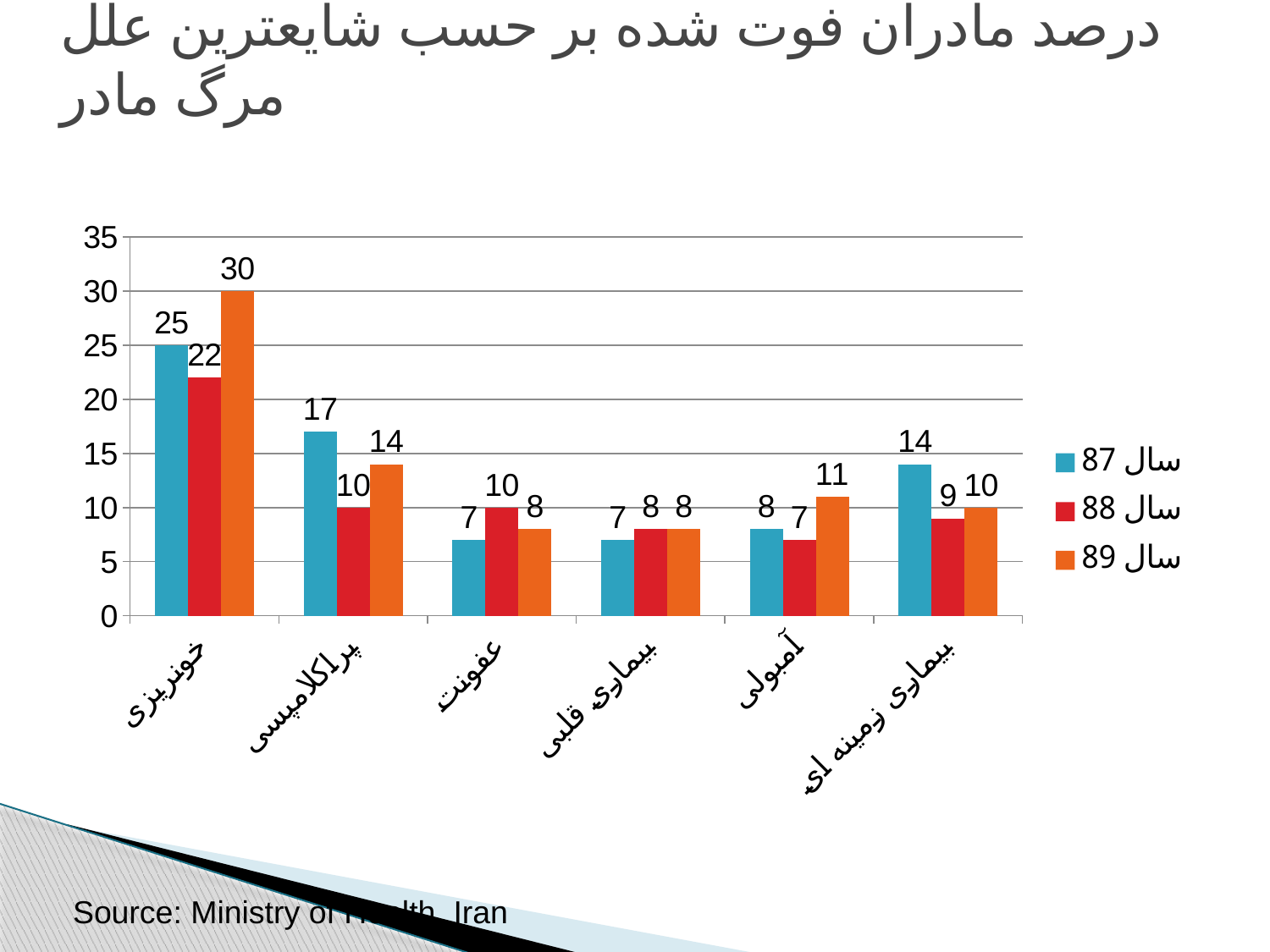

درصد مادران فوت شده بر حسب شایعترین علل مرگ مادر

### Chart

| Category | سال 87 | سال 88 | سال 89 |
|---|---|---|---|
| خونریزی | 25.0 | 22.0 | 30.0 |
| پراکلامپسی | 17.0 | 10.0 | 14.0 |
| عفونت | 7.0 | 10.0 | 8.0 |
| بیماری قلبی | 7.0 | 8.0 | 8.0 |
| آمبولی | 8.0 | 7.0 | 11.0 |
| بیماری زمینه ای | 14.0 | 9.0 | 10.0 |
Source: Ministry of Health, Iran